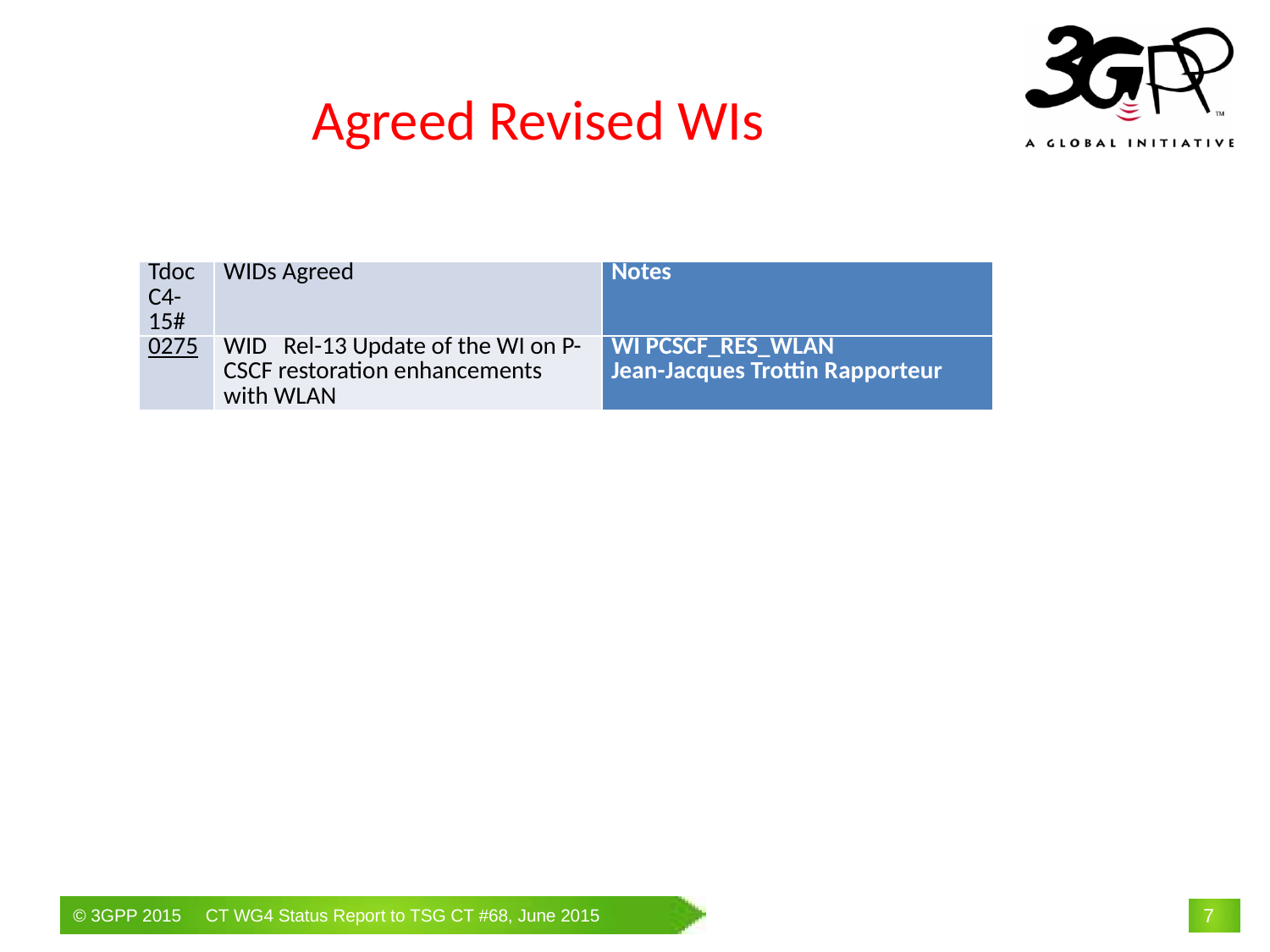

# Agreed Revised WIs
| Tdoc C4-15# | WIDs Agreed | Notes |
| --- | --- | --- |
| 0275 | WID Rel-13 Update of the WI on P-CSCF restoration enhancements with WLAN | WI PCSCF\_RES\_WLAN Jean-Jacques Trottin Rapporteur |